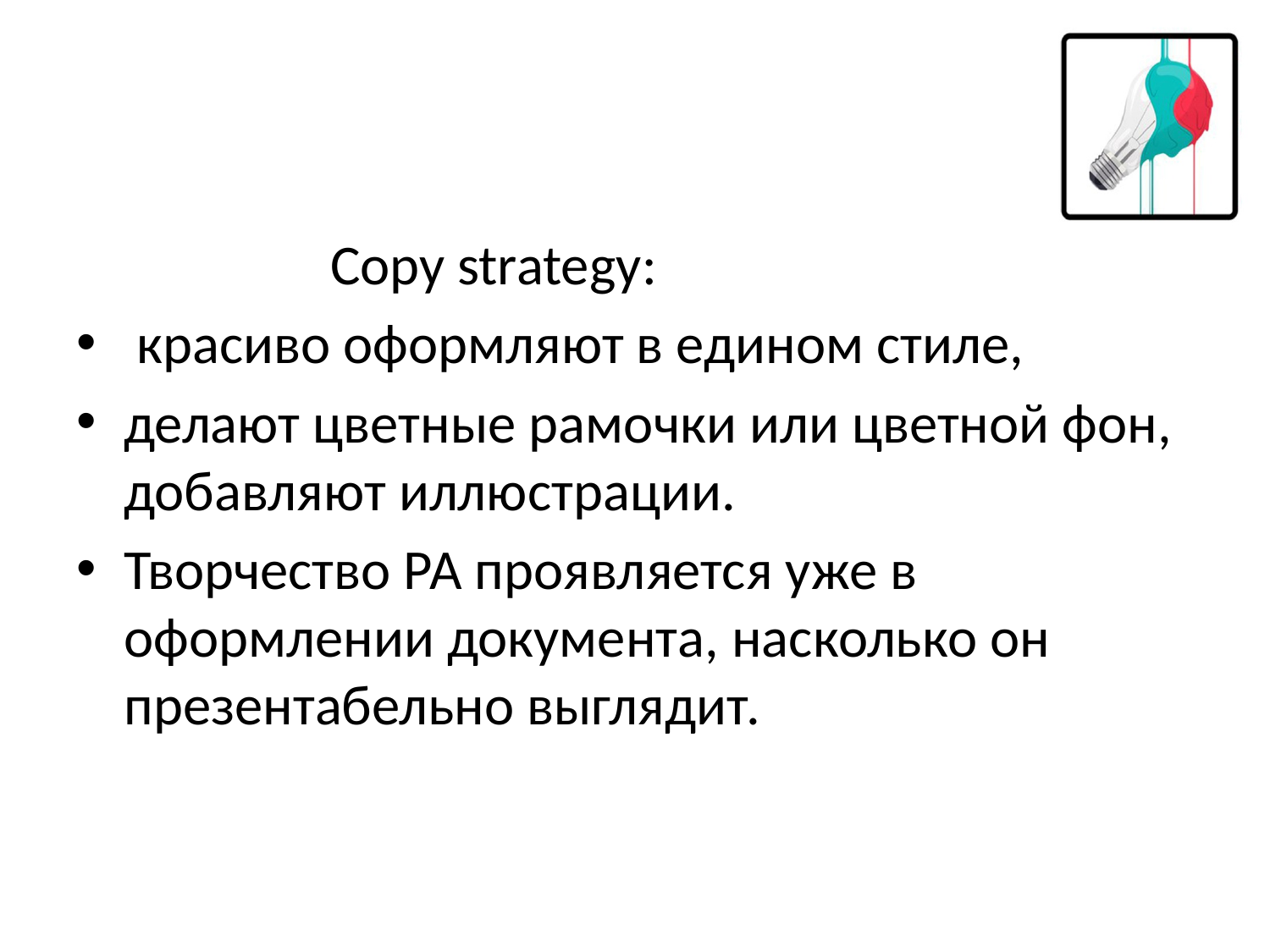

Copy strategy:
 красиво оформляют в едином стиле,
делают цветные рамочки или цветной фон, добавляют иллюстрации.
Творчество РА проявляется уже в оформлении документа, насколько он презентабельно выглядит.